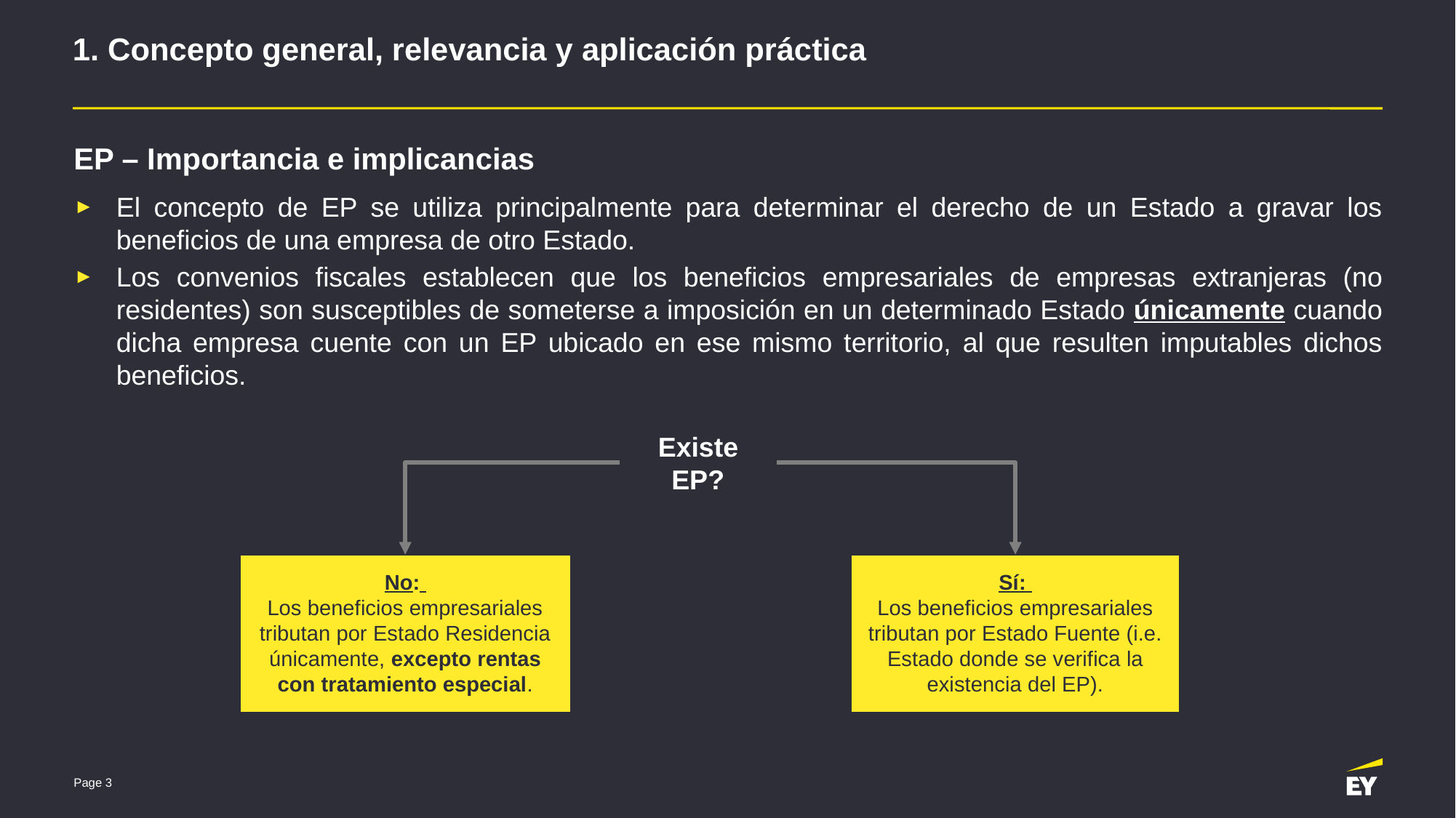

# 1. Concepto general, relevancia y aplicación práctica
EP – Importancia e implicancias
El concepto de EP se utiliza principalmente para determinar el derecho de un Estado a gravar los beneficios de una empresa de otro Estado.
Los convenios fiscales establecen que los beneficios empresariales de empresas extranjeras (no residentes) son susceptibles de someterse a imposición en un determinado Estado únicamente cuando dicha empresa cuente con un EP ubicado en ese mismo territorio, al que resulten imputables dichos beneficios.
Existe EP?
Sí:
Los beneficios empresariales tributan por Estado Fuente (i.e. Estado donde se verifica la existencia del EP).
No:
Los beneficios empresariales tributan por Estado Residencia únicamente, excepto rentas con tratamiento especial.
Page 3